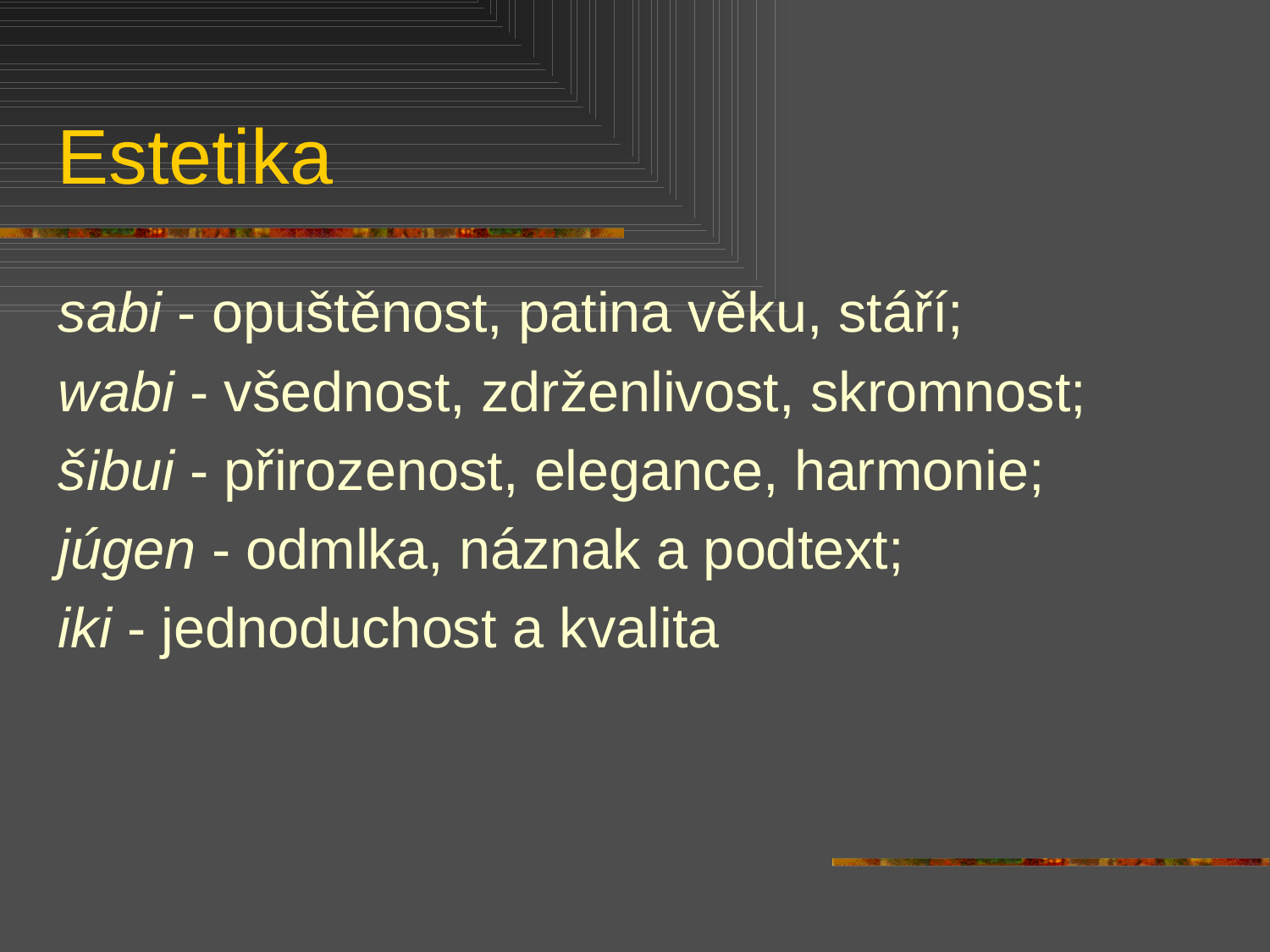

# Estetika
sabi - opuštěnost, patina věku, stáří;
wabi - všednost, zdrženlivost, skromnost;
šibui - přirozenost, elegance, harmonie;
júgen - odmlka, náznak a podtext;
iki - jednoduchost a kvalita